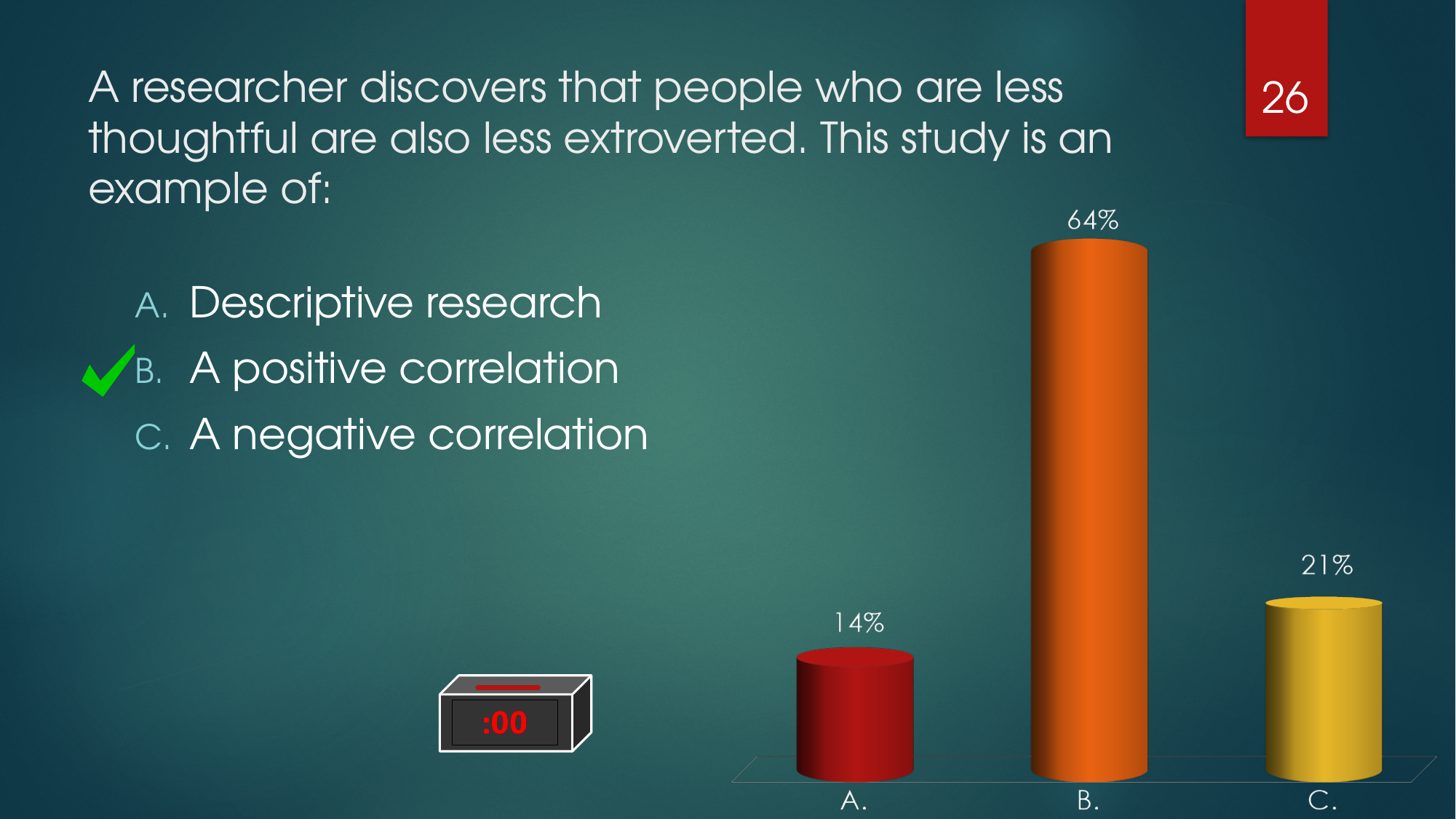

26
# A researcher discovers that people who are less thoughtful are also less extroverted. This study is an example of:

Descriptive research
A positive correlation
A negative correlation